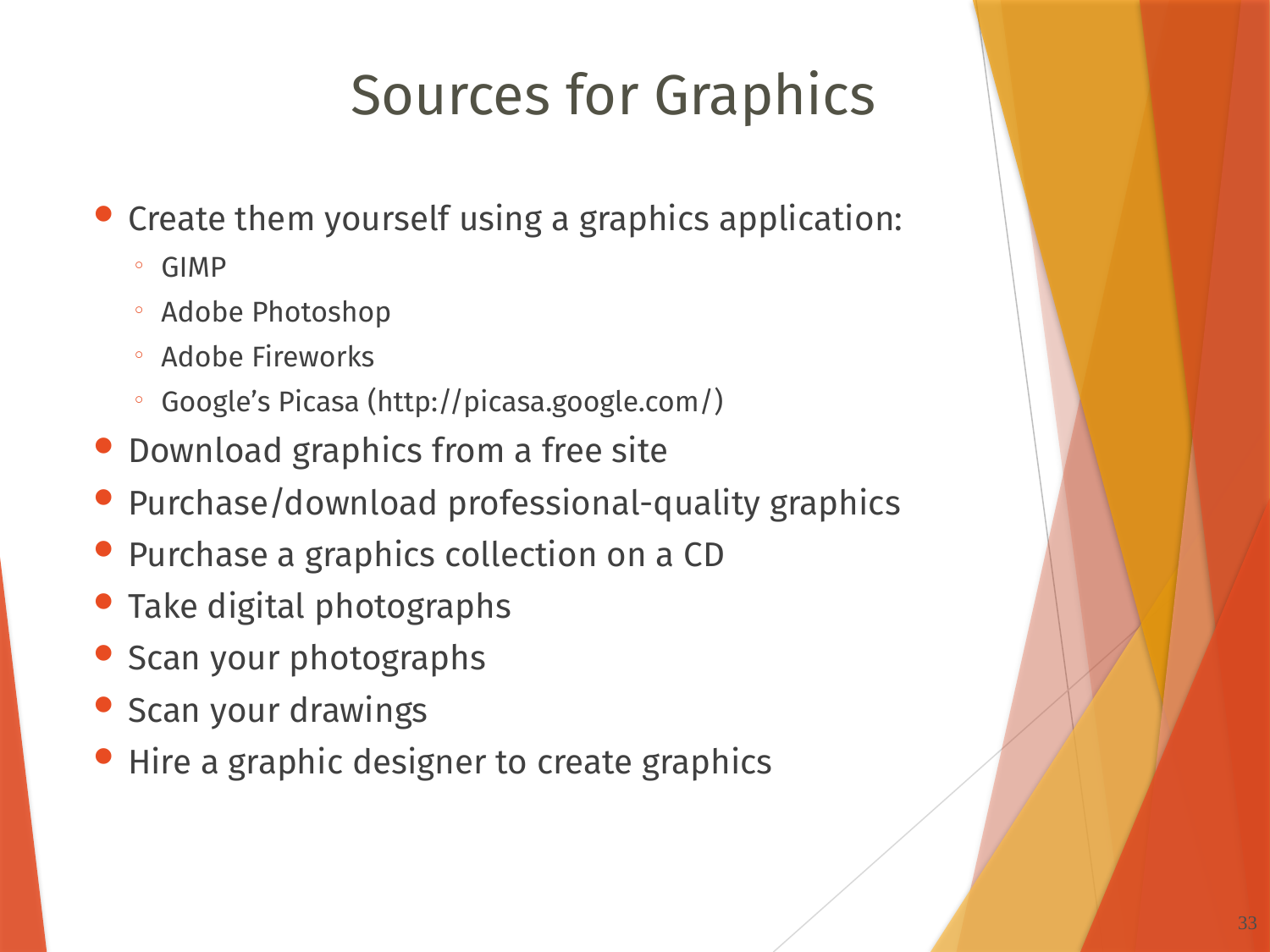

# Sources for Graphics
Create them yourself using a graphics application:
GIMP
Adobe Photoshop
Adobe Fireworks
Google’s Picasa (http://picasa.google.com/)
Download graphics from a free site
Purchase/download professional-quality graphics
Purchase a graphics collection on a CD
Take digital photographs
Scan your photographs
Scan your drawings
Hire a graphic designer to create graphics
33